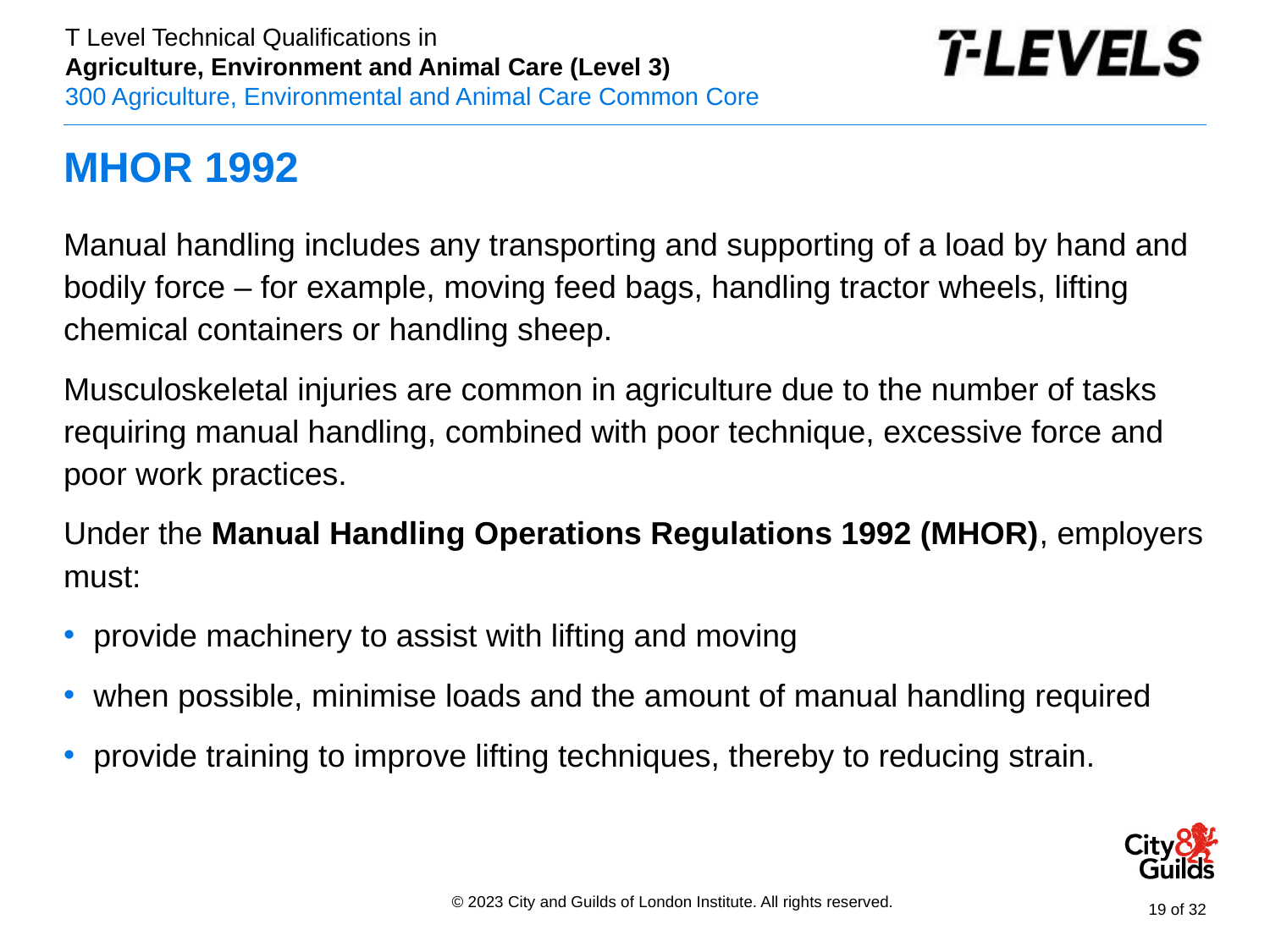

# MHOR 1992
Manual handling includes any transporting and supporting of a load by hand and bodily force – for example, moving feed bags, handling tractor wheels, lifting chemical containers or handling sheep.
Musculoskeletal injuries are common in agriculture due to the number of tasks requiring manual handling, combined with poor technique, excessive force and poor work practices.
Under the Manual Handling Operations Regulations 1992 (MHOR), employers must:
provide machinery to assist with lifting and moving
when possible, minimise loads and the amount of manual handling required
provide training to improve lifting techniques, thereby to reducing strain.